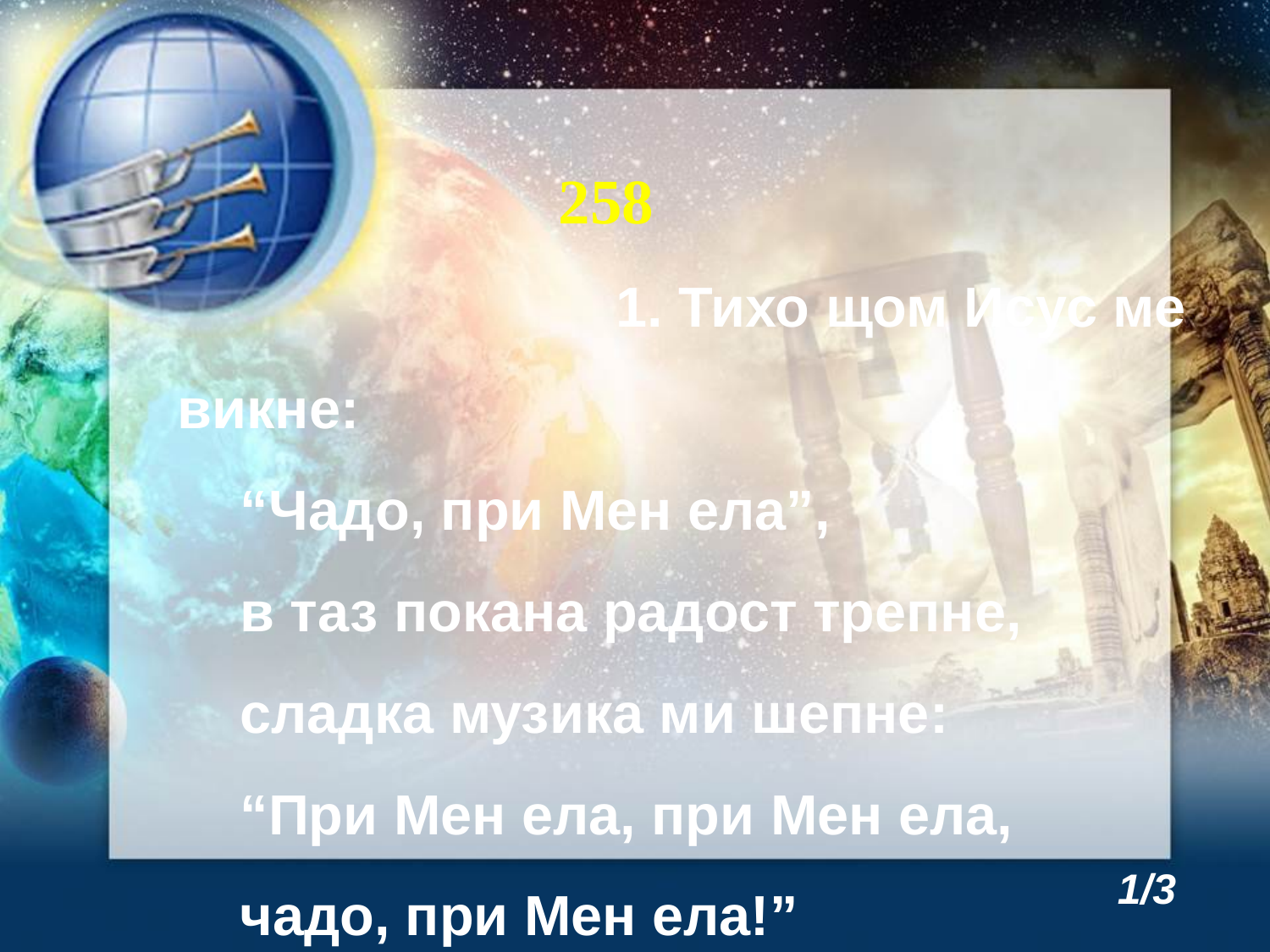

258 				                                          1. Тихо щом Исус ме викне:
    “Чадо, при Мен ела”,
    в таз покана радост трепне,
    сладка музика ми шепне:
    “При Мен ела, при Мен ела,
    чадо, при Мен ела!”
1/3